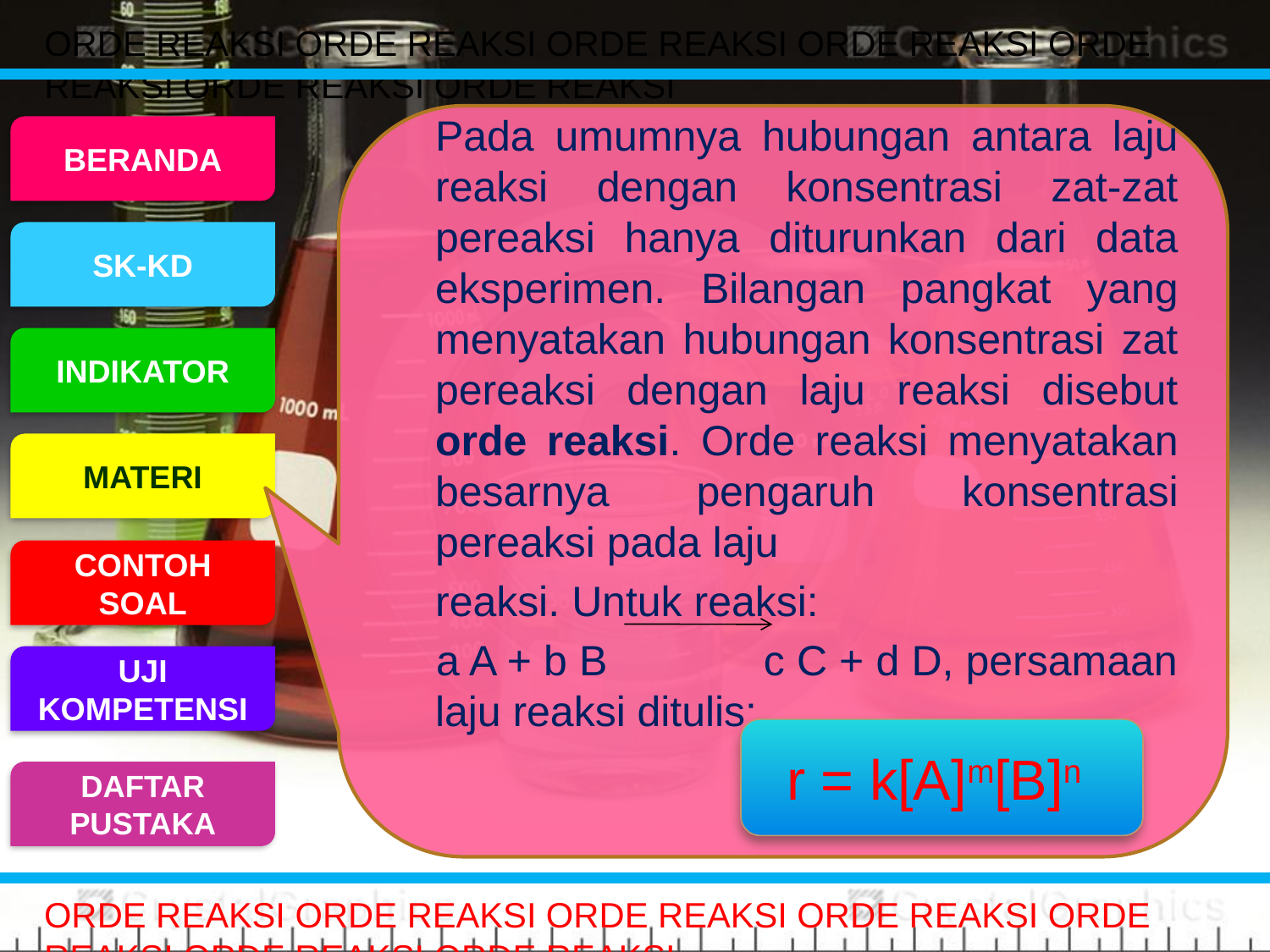

ORDE REAKSI ORDE REAKSI ORDE REAKSI ORDE REAKSI ORDE REAKSI ORDE REAKSI ORDE REAKSI

	Pada umumnya hubungan antara laju reaksi dengan konsentrasi zat-zat pereaksi hanya diturunkan dari data eksperimen. Bilangan pangkat yang menyatakan hubungan konsentrasi zat pereaksi dengan laju reaksi disebut orde reaksi. Orde reaksi menyatakan besarnya pengaruh konsentrasi pereaksi pada laju
	reaksi. Untuk reaksi:
    a A + b B             c C + d D, persamaan laju reaksi ditulis:

BERANDA
SK-KD
INDIKATOR
MATERI
CONTOH SOAL
UJI KOMPETENSI
r = k[A]m[B]n
DAFTAR PUSTAKA
ORDE REAKSI ORDE REAKSI ORDE REAKSI ORDE REAKSI ORDE REAKSI ORDE REAKSI ORDE REAKSI